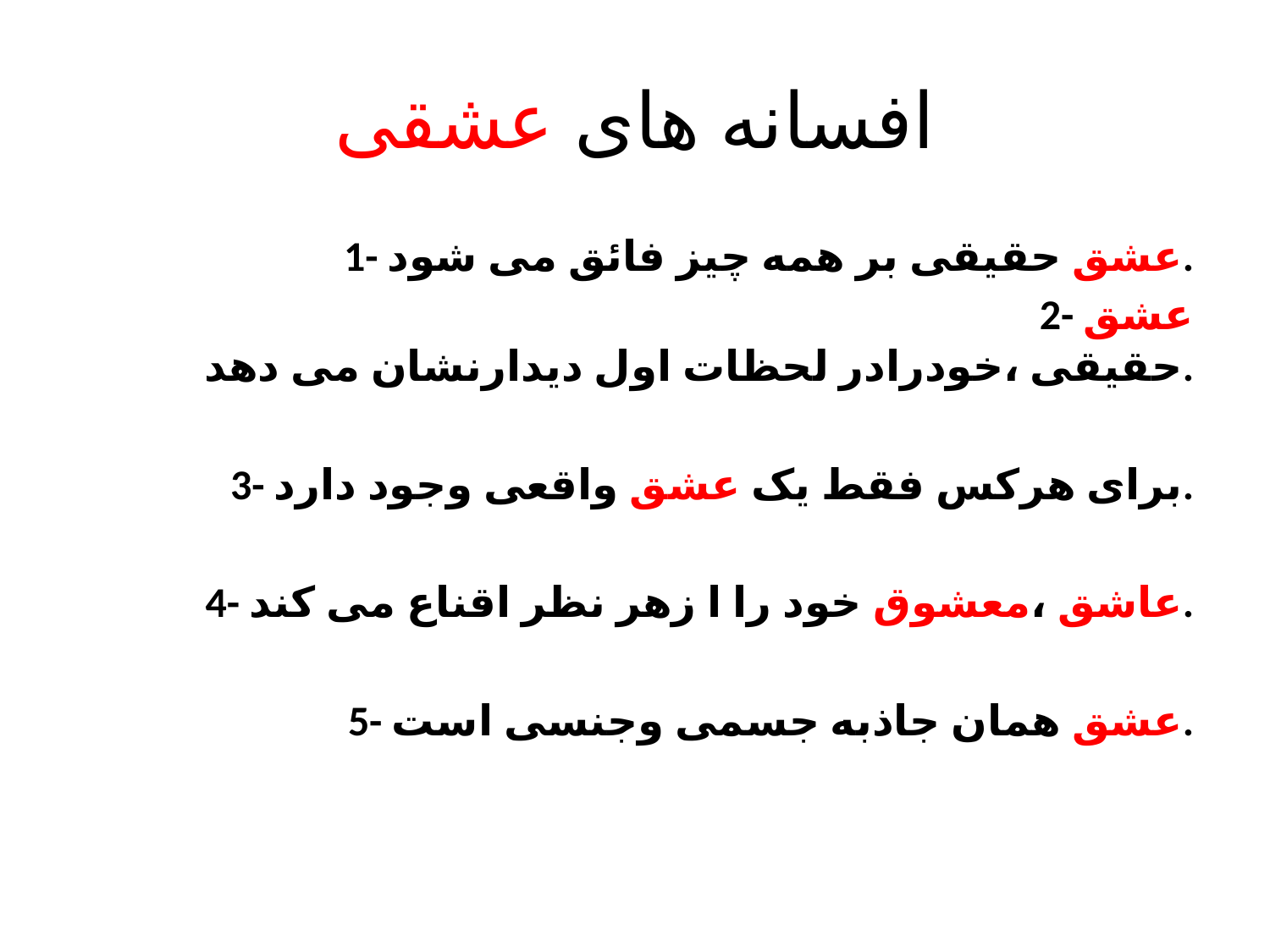

# افسانه های عشقی
1- عشق حقیقی بر همه چیز فائق می شود.
                                                                                               2- عشق حقیقی ،خودرادر لحظات اول دیدارنشان می دهد.

3- برای هرکس فقط یک عشق واقعی وجود دارد.

4- عاشق ،معشوق خود را ا زهر نظر اقناع می کند.

5- عشق همان جاذبه جسمی وجنسی است.